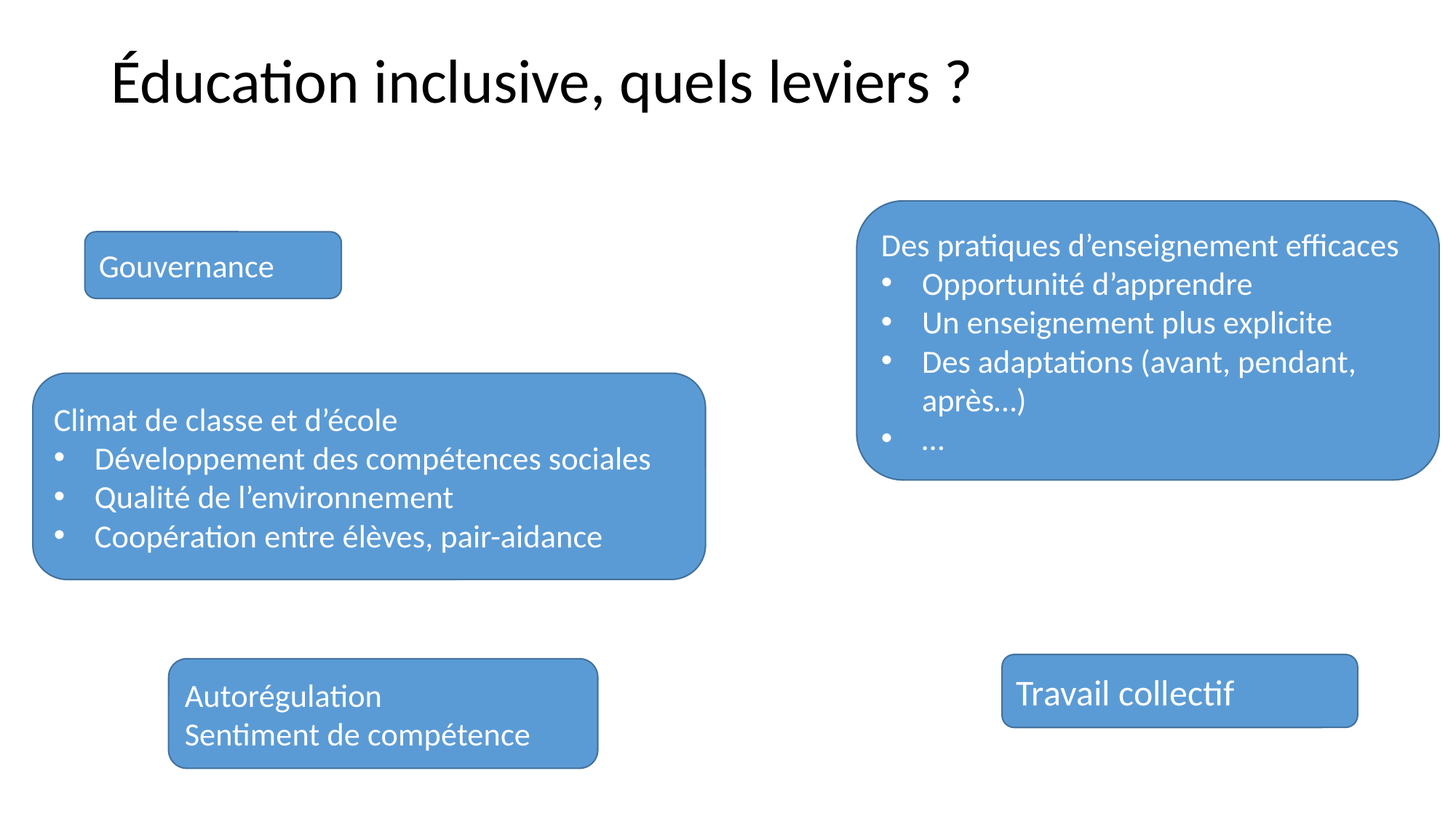

# Éducation inclusive, quels leviers ?
Des pratiques d’enseignement efficaces
Opportunité d’apprendre
Un enseignement plus explicite
Des adaptations (avant, pendant, après…)
…
Gouvernance
Climat de classe et d’école
Développement des compétences sociales
Qualité de l’environnement
Coopération entre élèves, pair-aidance
Travail collectif
Autorégulation
Sentiment de compétence